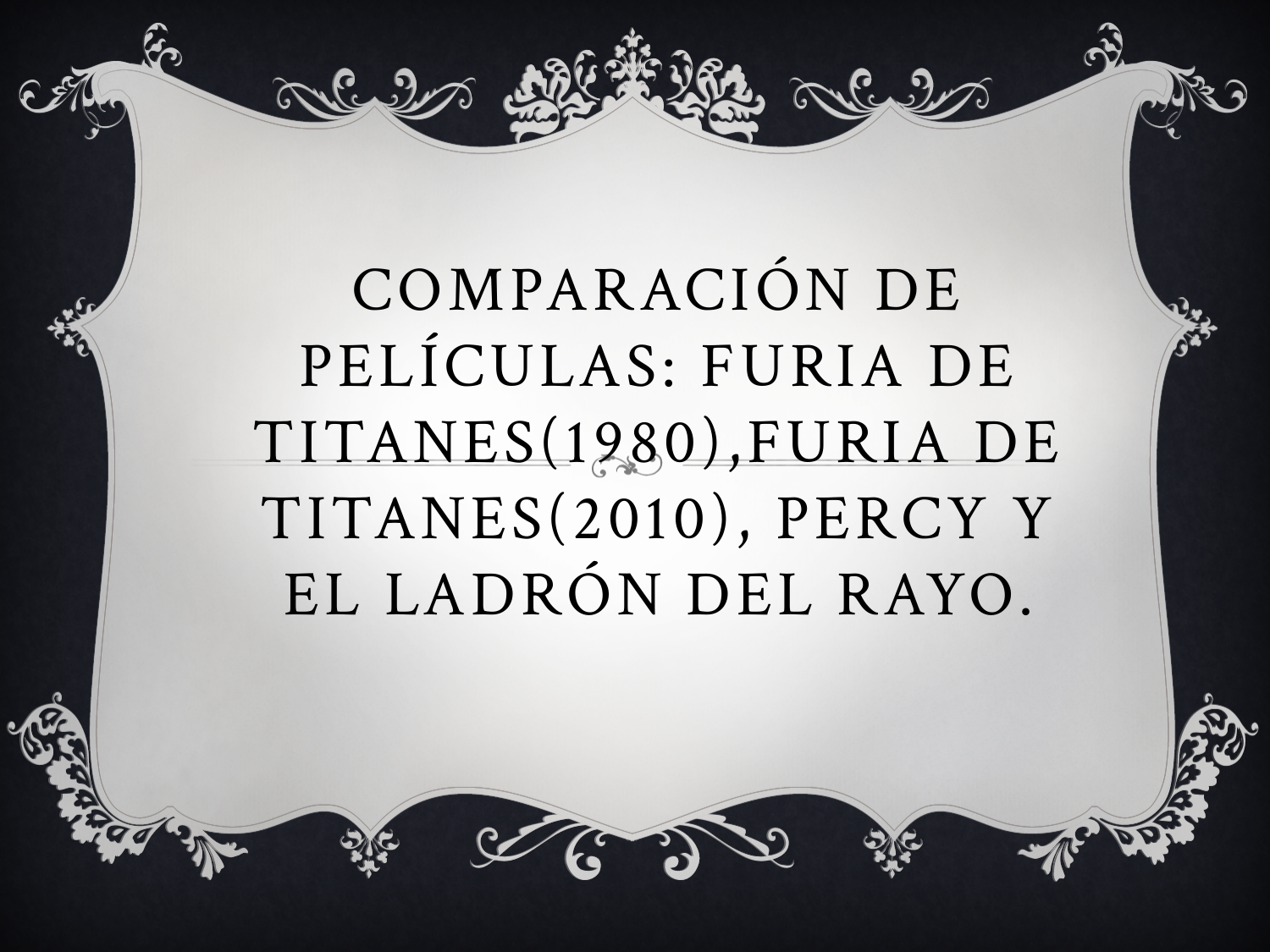

# COMPARACIÓN DE PELÍCULAS: Furia de titanes(1980),furia de titanes(2010), percy y el ladrón del rayo.